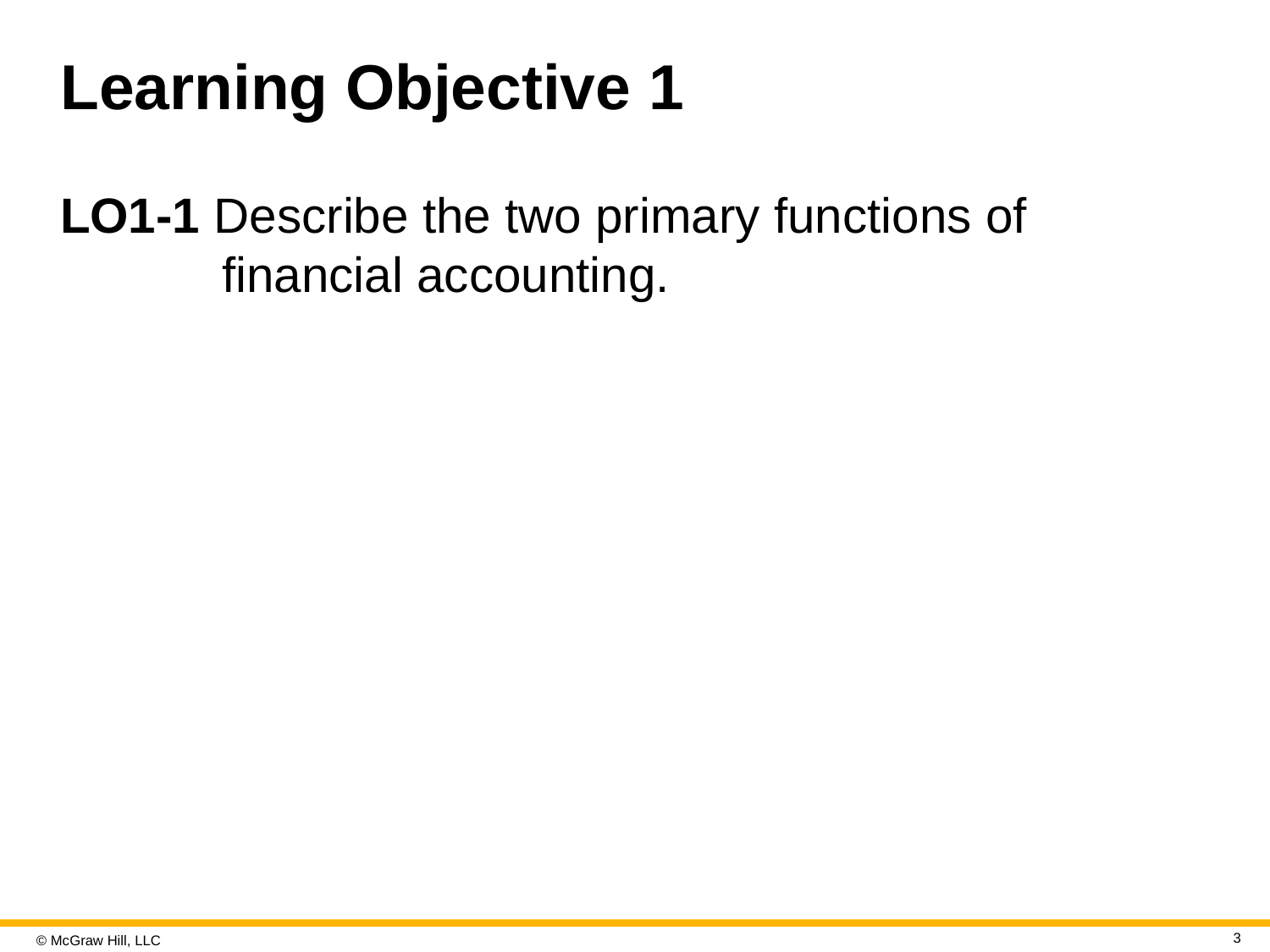

# Learning Objective 1
LO1-1 Describe the two primary functions of financial accounting.
3